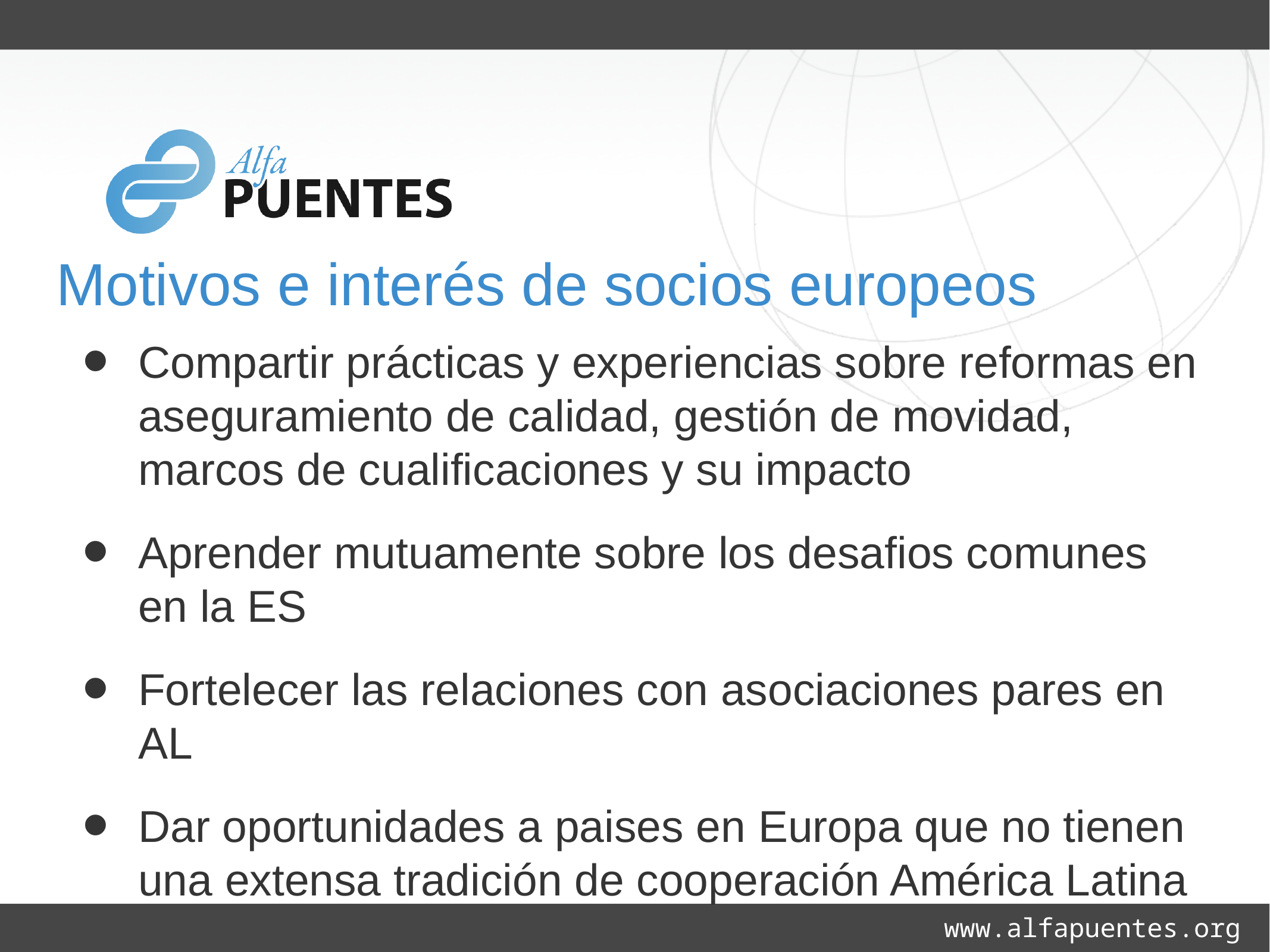

# Motivos e interés de socios europeos
Compartir prácticas y experiencias sobre reformas en aseguramiento de calidad, gestión de movidad, marcos de cualificaciones y su impacto
Aprender mutuamente sobre los desafios comunes en la ES
Fortelecer las relaciones con asociaciones pares en AL
Dar oportunidades a paises en Europa que no tienen una extensa tradición de cooperación América Latina